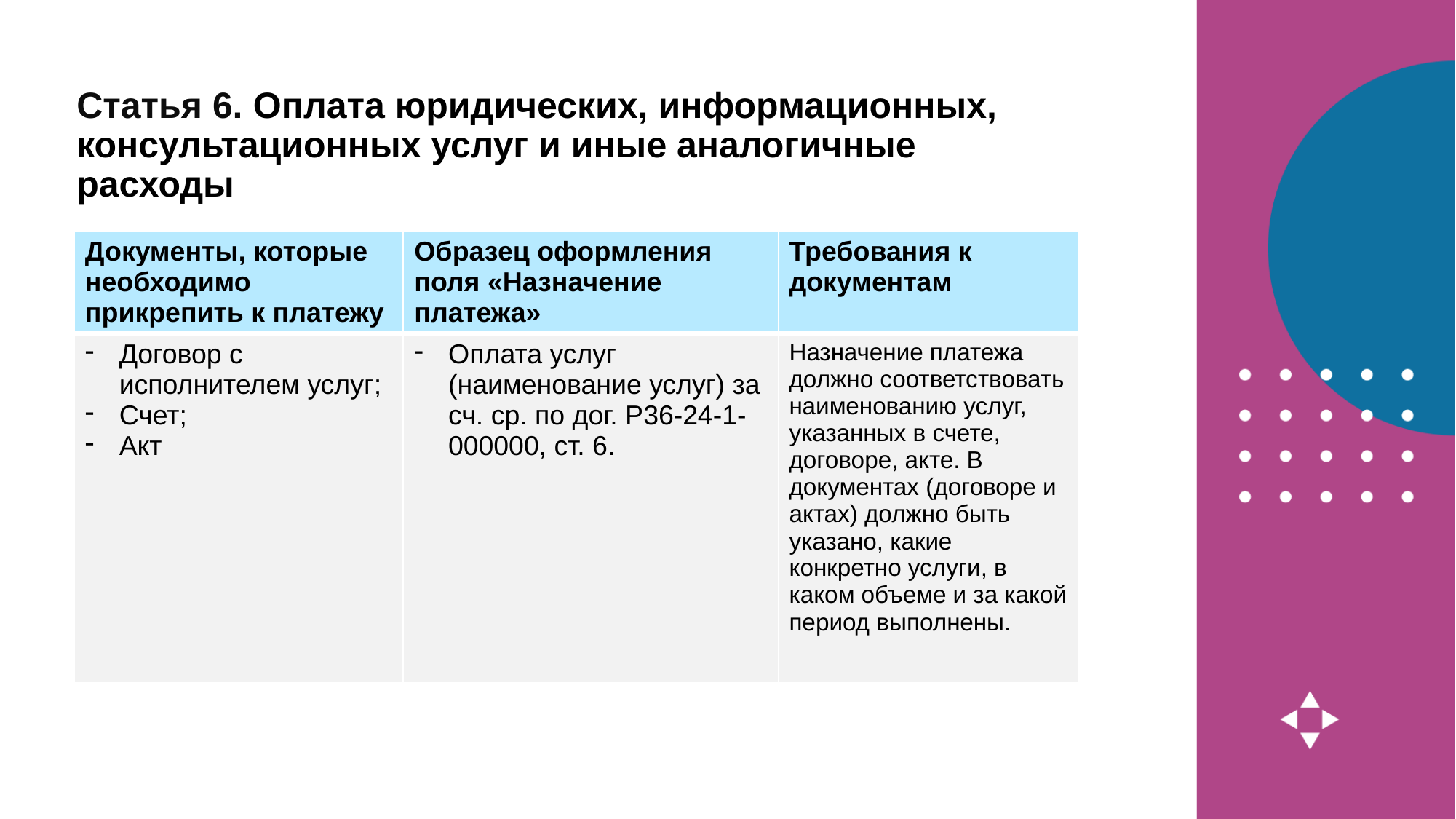

# Статья 6. Оплата юридических, информационных, консультационных услуг и иные аналогичные расходы
| Документы, которые необходимо прикрепить к платежу | Образец оформления поля «Назначение платежа» | Требования к документам |
| --- | --- | --- |
| Договор с исполнителем услуг; Счет; Акт | Оплата услуг (наименование услуг) за сч. ср. по дог. Р36-24-1-000000, ст. 6. | Назначение платежа должно соответствовать наименованию услуг, указанных в счете, договоре, акте. В документах (договоре и актах) должно быть указано, какие конкретно услуги, в каком объеме и за какой период выполнены. |
|  |  |  |